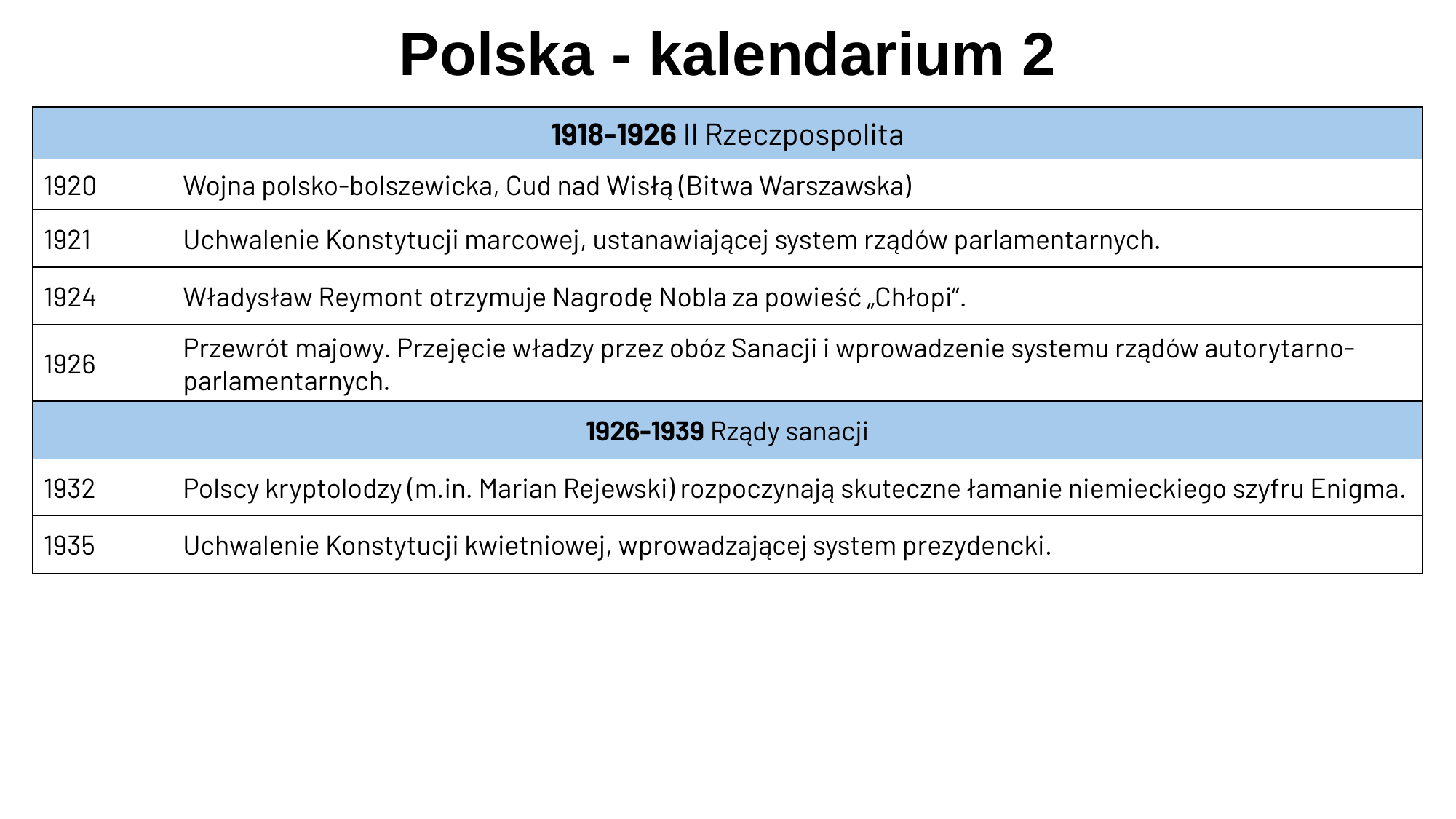

# Polska - kalendarium 2

| 1918-1926 II Rzeczpospolita |  |
| --- | --- |
| 1920 | Wojna polsko-bolszewicka, Cud nad Wisłą (Bitwa Warszawska) |
| 1921 | Uchwalenie Konstytucji marcowej, ustanawiającej system rządów parlamentarnych. |
| 1924 | Władysław Reymont otrzymuje Nagrodę Nobla za powieść „Chłopi”. |
| 1926 | Przewrót majowy. Przejęcie władzy przez obóz Sanacji i wprowadzenie systemu rządów autorytarno-parlamentarnych. |
| 1926-1939 Rządy sanacji |  |
| 1932 | Polscy kryptolodzy (m.in. Marian Rejewski) rozpoczynają skuteczne łamanie niemieckiego szyfru Enigma. |
| 1935 | Uchwalenie Konstytucji kwietniowej, wprowadzającej system prezydencki. |